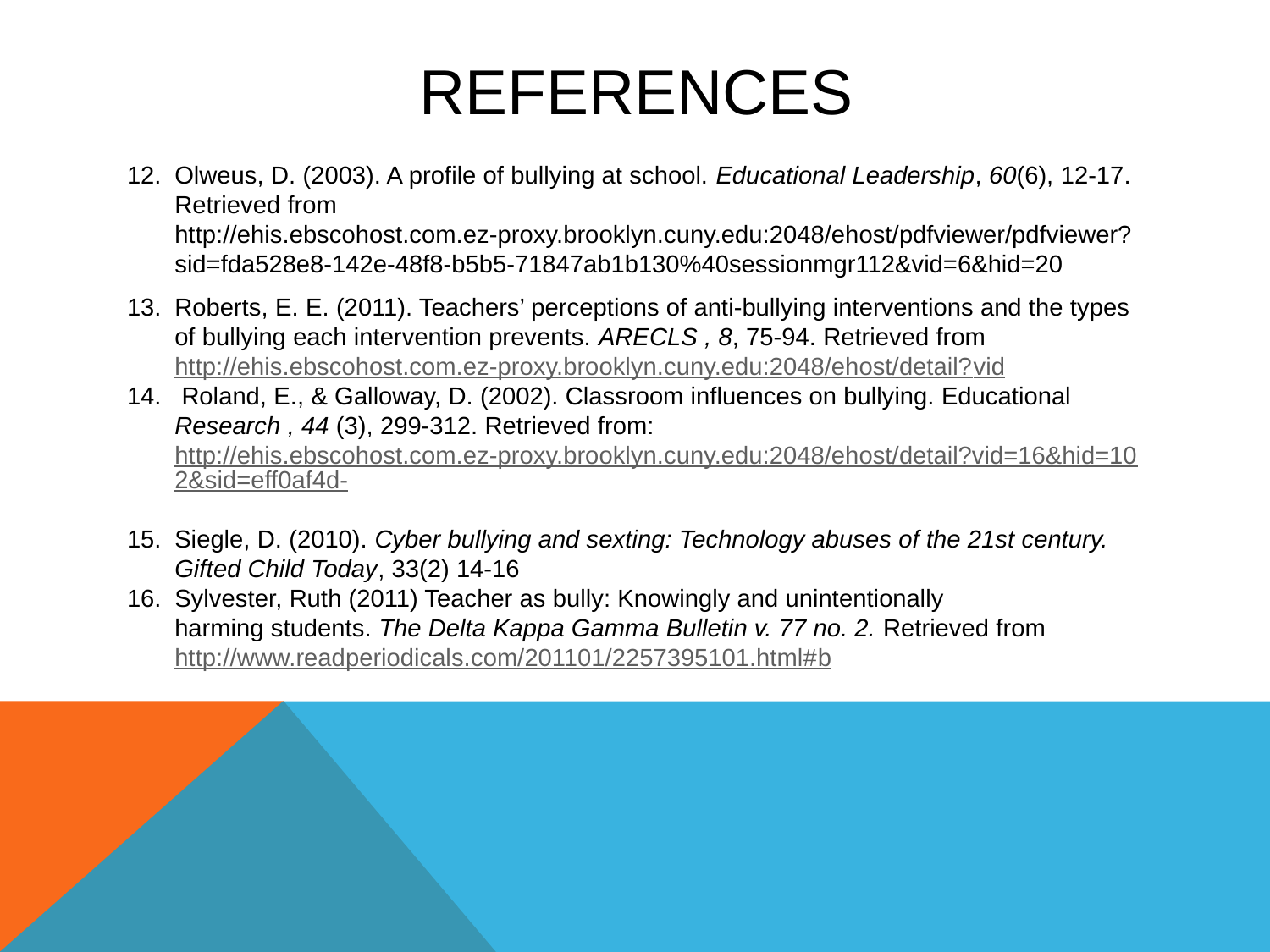

# references
Olweus, D. (2003). A profile of bullying at school. Educational Leadership, 60(6), 12-17. Retrieved from http://ehis.ebscohost.com.ez-proxy.brooklyn.cuny.edu:2048/ehost/pdfviewer/pdfviewer?sid=fda528e8-142e-48f8-b5b5-71847ab1b130%40sessionmgr112&vid=6&hid=20
Roberts, E. E. (2011). Teachers’ perceptions of anti-bullying interventions and the types of bullying each intervention prevents. ARECLS , 8, 75-94. Retrieved from http://ehis.ebscohost.com.ez-proxy.brooklyn.cuny.edu:2048/ehost/detail?vid
 Roland, E., & Galloway, D. (2002). Classroom influences on bullying. Educational
	Research , 44 (3), 299-312. Retrieved from: http://ehis.ebscohost.com.ez-proxy.brooklyn.cuny.edu:2048/ehost/detail?vid=16&hid=102&sid=eff0af4d-
Siegle, D. (2010). Cyber bullying and sexting: Technology abuses of the 21st century. Gifted Child Today, 33(2) 14-16
Sylvester, Ruth (2011) Teacher as bully: Knowingly and unintentionally
	harming students. The Delta Kappa Gamma Bulletin v. 77 no. 2. Retrieved from http://www.readperiodicals.com/201101/2257395101.html#b